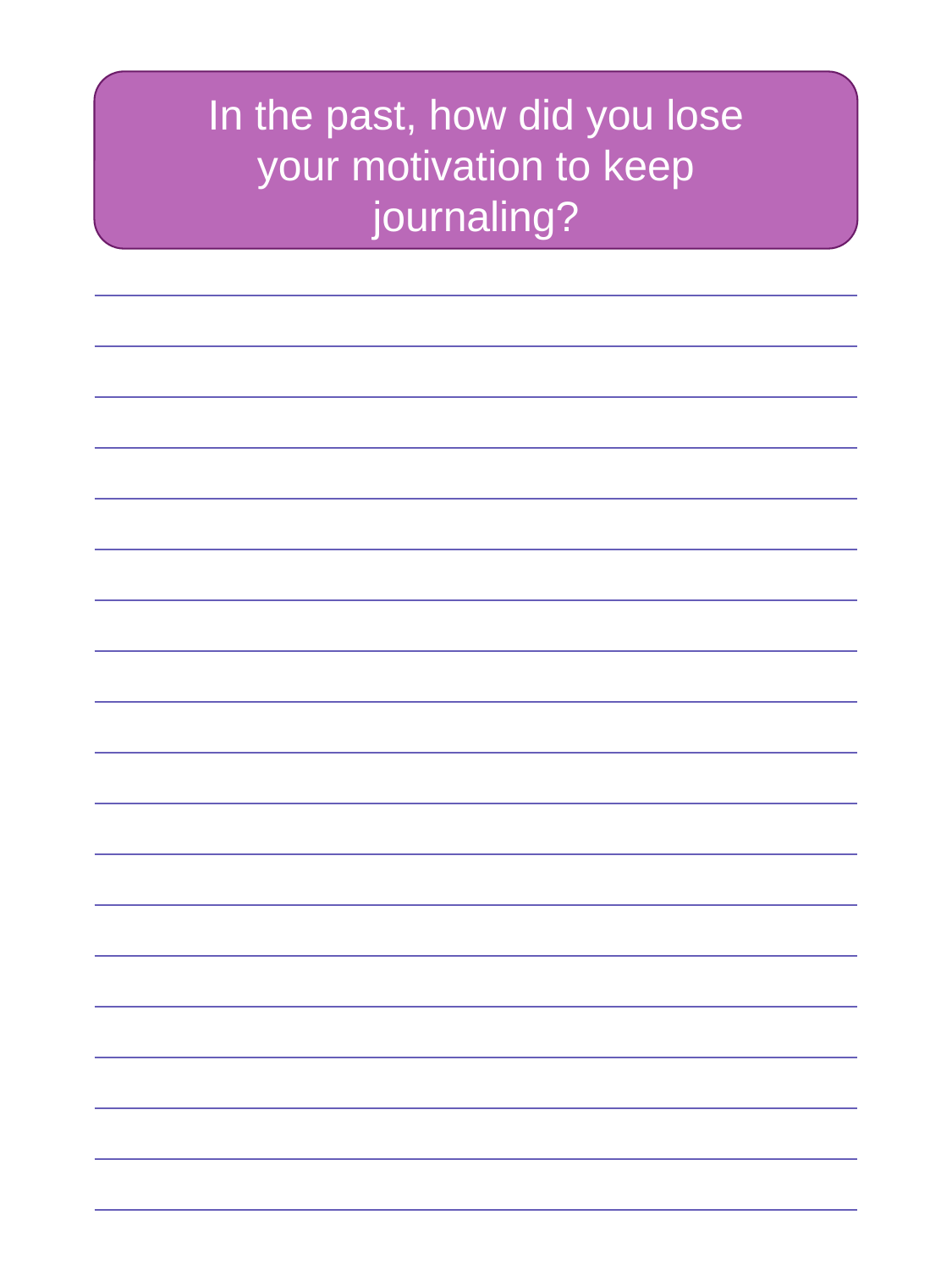

In the past, how did you lose your motivation to keep journaling?
|  |
| --- |
|  |
|  |
|  |
|  |
|  |
|  |
|  |
|  |
|  |
|  |
|  |
|  |
|  |
|  |
|  |
|  |
|  |